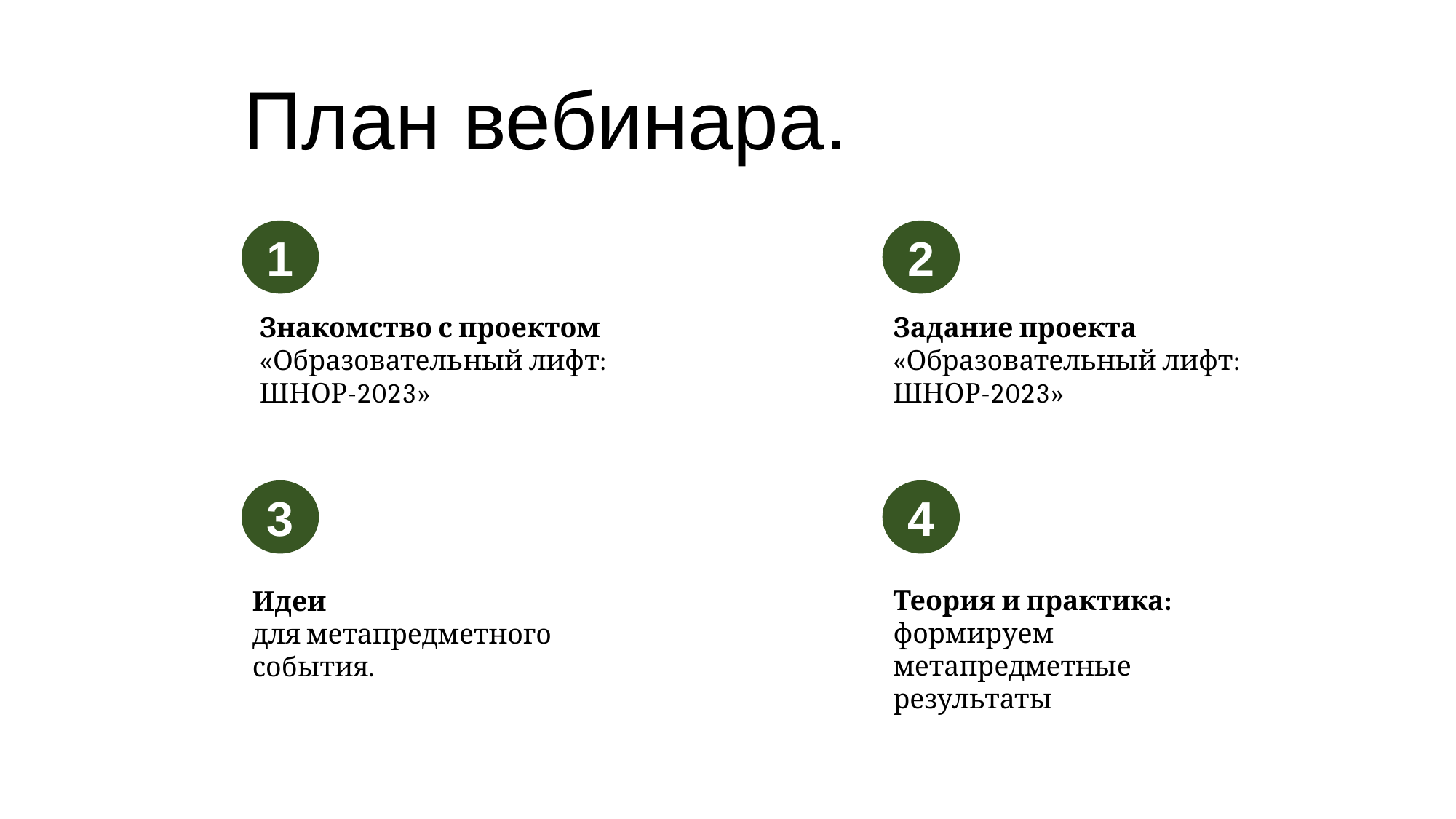

План вебинара.
1
2
Знакомство с проектом «Образовательный лифт: ШНОР-2023»
Задание проекта «Образовательный лифт: ШНОР-2023»
3
4
Теория и практика:
формируем метапредметные результаты
Идеи
для метапредметного события.